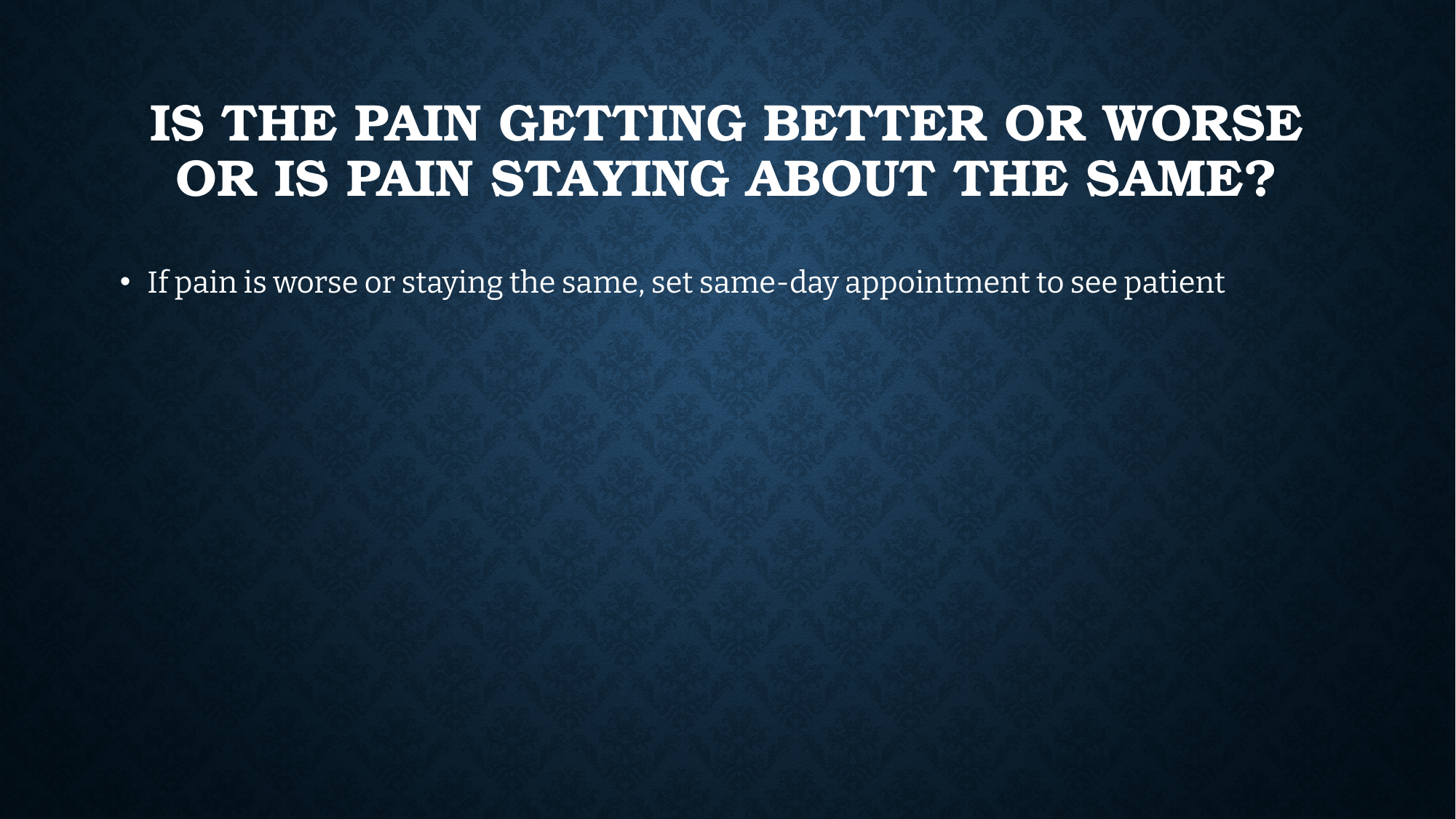

# Is the pain getting better or worse or is pain staying about the same?
If pain is worse or staying the same, set same-day appointment to see patient